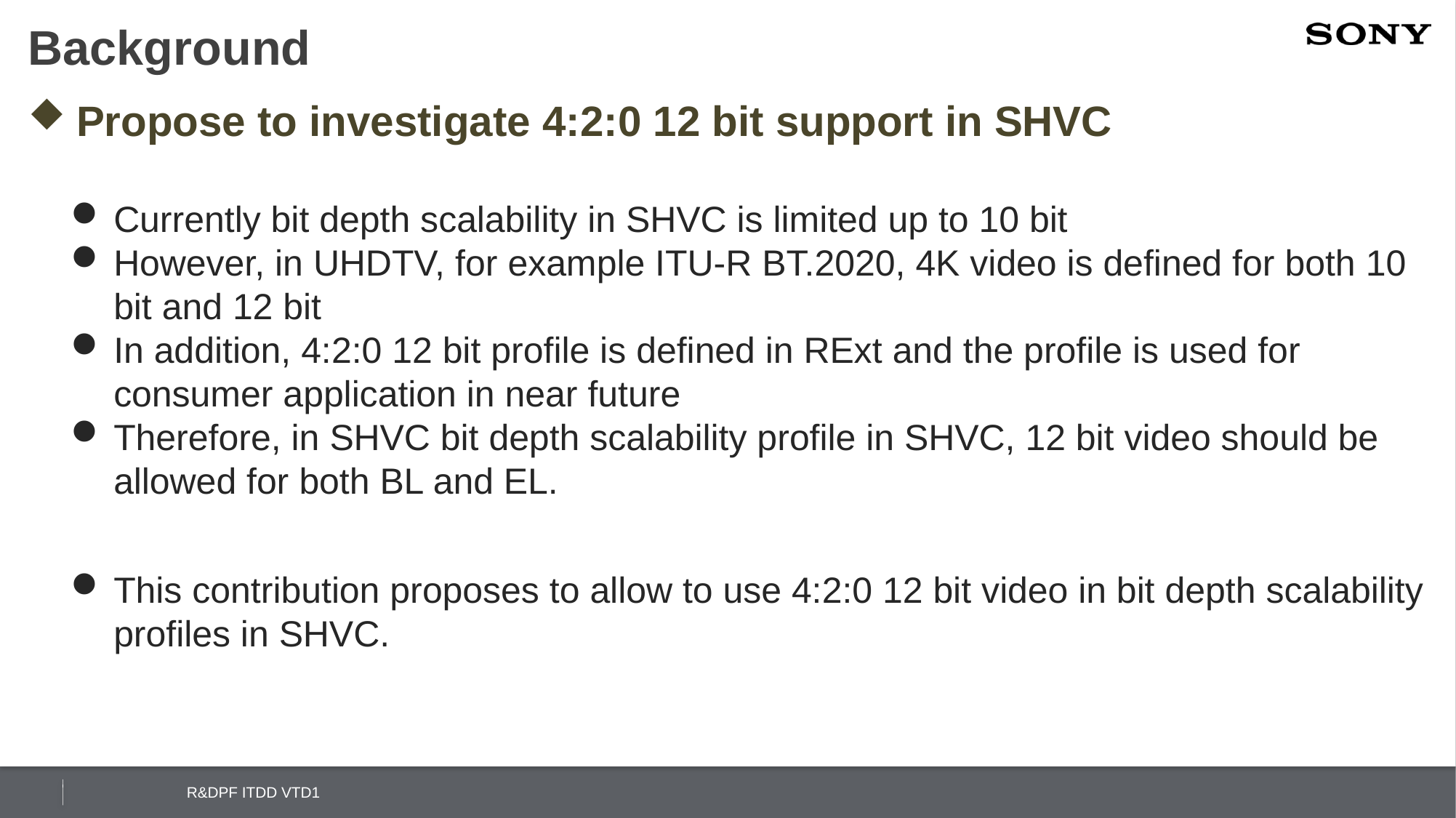

# Background
Propose to investigate 4:2:0 12 bit support in SHVC

Currently bit depth scalability in SHVC is limited up to 10 bit
However, in UHDTV, for example ITU-R BT.2020, 4K video is defined for both 10 bit and 12 bit
In addition, 4:2:0 12 bit profile is defined in RExt and the profile is used for consumer application in near future
Therefore, in SHVC bit depth scalability profile in SHVC, 12 bit video should be allowed for both BL and EL.

This contribution proposes to allow to use 4:2:0 12 bit video in bit depth scalability profiles in SHVC.

R&DPF ITDD VTD1